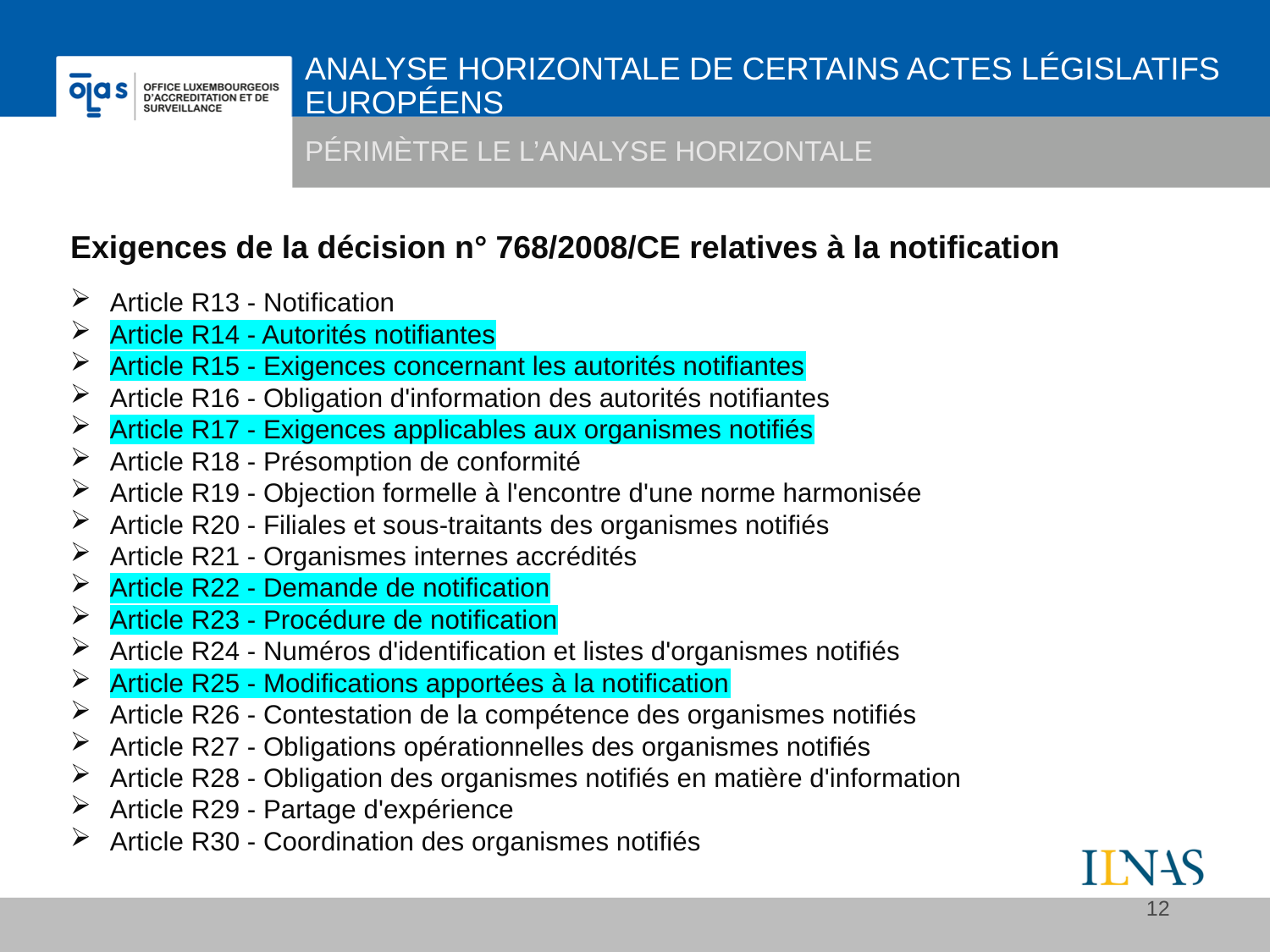

# Analyse horizontale de certains actes législatifs européens
Périmètre le l’analyse horizontale
Exigences de la décision n° 768/2008/CE relatives à la notification

Article R13 - Notification
Article R14 - Autorités notifiantes
Article R15 - Exigences concernant les autorités notifiantes
Article R16 - Obligation d'information des autorités notifiantes
Article R17 - Exigences applicables aux organismes notifiés
Article R18 - Présomption de conformité
Article R19 - Objection formelle à l'encontre d'une norme harmonisée
Article R20 - Filiales et sous-traitants des organismes notifiés
Article R21 - Organismes internes accrédités
Article R22 - Demande de notification
Article R23 - Procédure de notification
Article R24 - Numéros d'identification et listes d'organismes notifiés
Article R25 - Modifications apportées à la notification
Article R26 - Contestation de la compétence des organismes notifiés
Article R27 - Obligations opérationnelles des organismes notifiés
Article R28 - Obligation des organismes notifiés en matière d'information
Article R29 - Partage d'expérience
Article R30 - Coordination des organismes notifiés
12